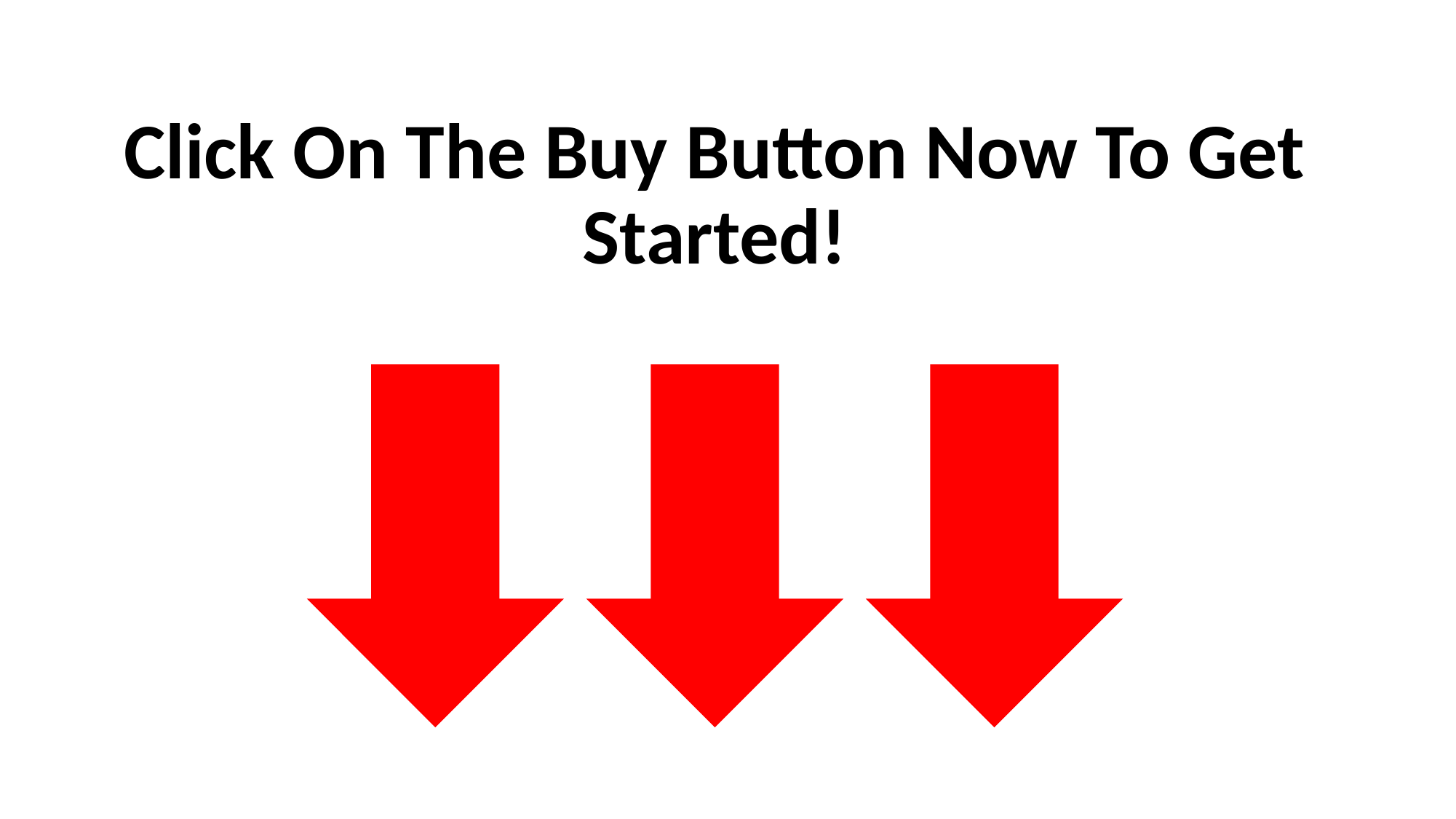

Click On The Buy Button Now To Get Started!